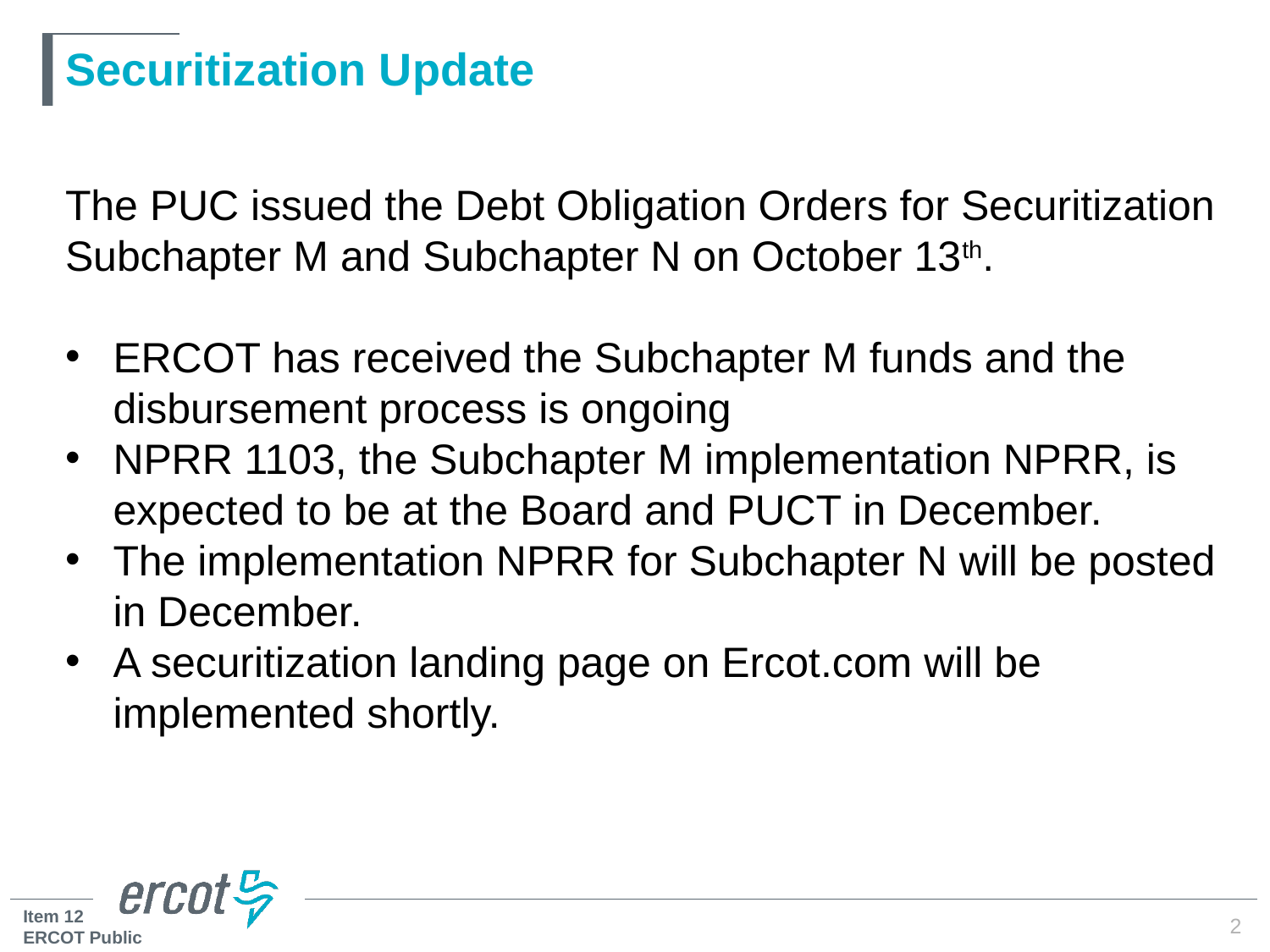

# Securitization Update
The PUC issued the Debt Obligation Orders for Securitization Subchapter M and Subchapter N on October 13th.

ERCOT has received the Subchapter M funds and the disbursement process is ongoing
NPRR 1103, the Subchapter M implementation NPRR, is expected to be at the Board and PUCT in December.
The implementation NPRR for Subchapter N will be posted in December.
A securitization landing page on Ercot.com will be implemented shortly.
2